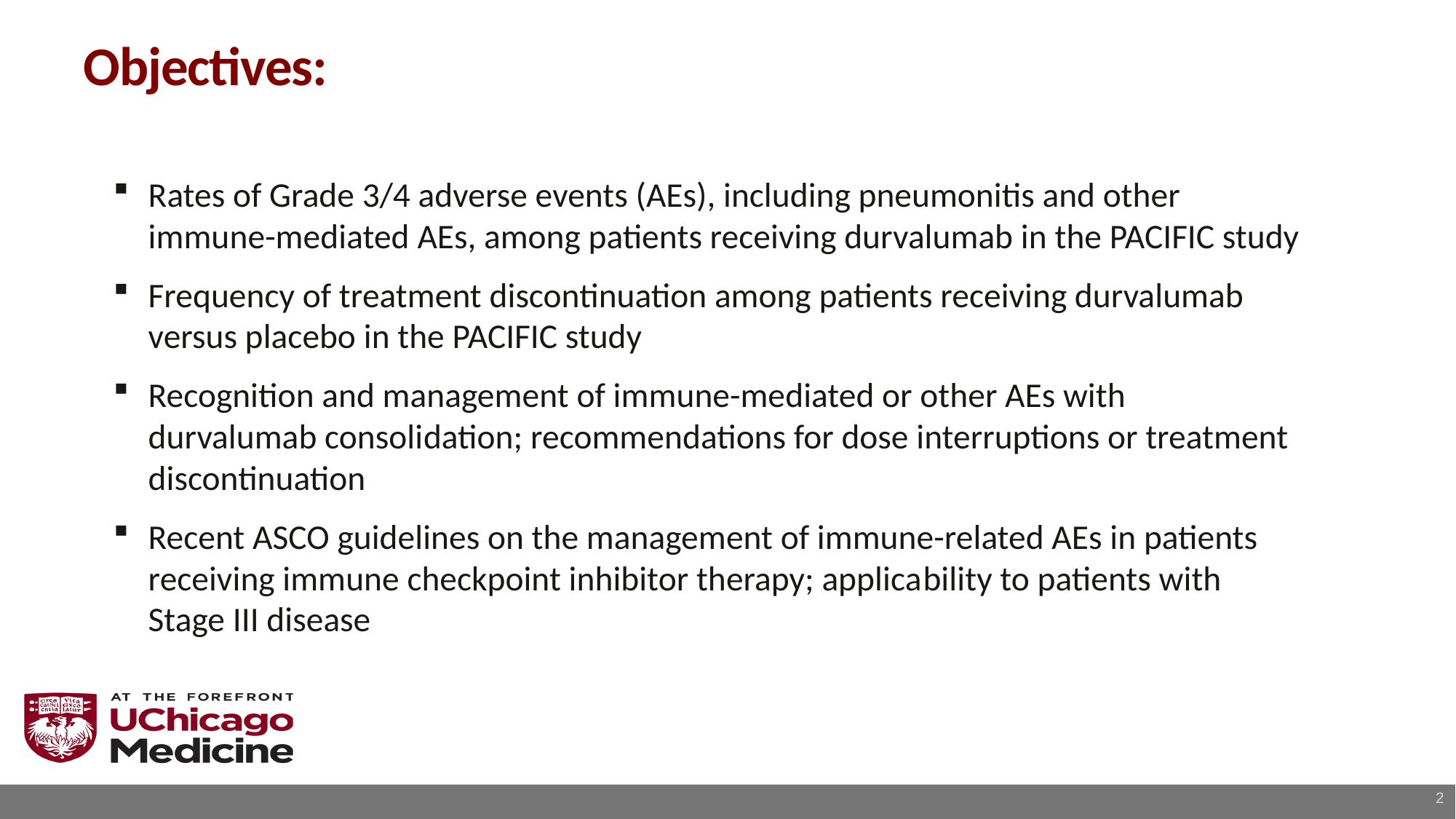

# Objectives:
Rates of Grade 3/4 adverse events (AEs), including pneumonitis and other immune-mediated AEs, among patients receiving durvalumab in the PACIFIC study
Frequency of treatment discontinuation among patients receiving durvalumab versus placebo in the PACIFIC study
Recognition and management of immune-mediated or other AEs with durvalumab consoli­dation; recommendations for dose interruptions or treatment discontinuation
Recent ASCO guidelines on the management of immune-related AEs in patients receiving immune checkpoint inhibitor therapy; applica­bility to patients with Stage III disease
2